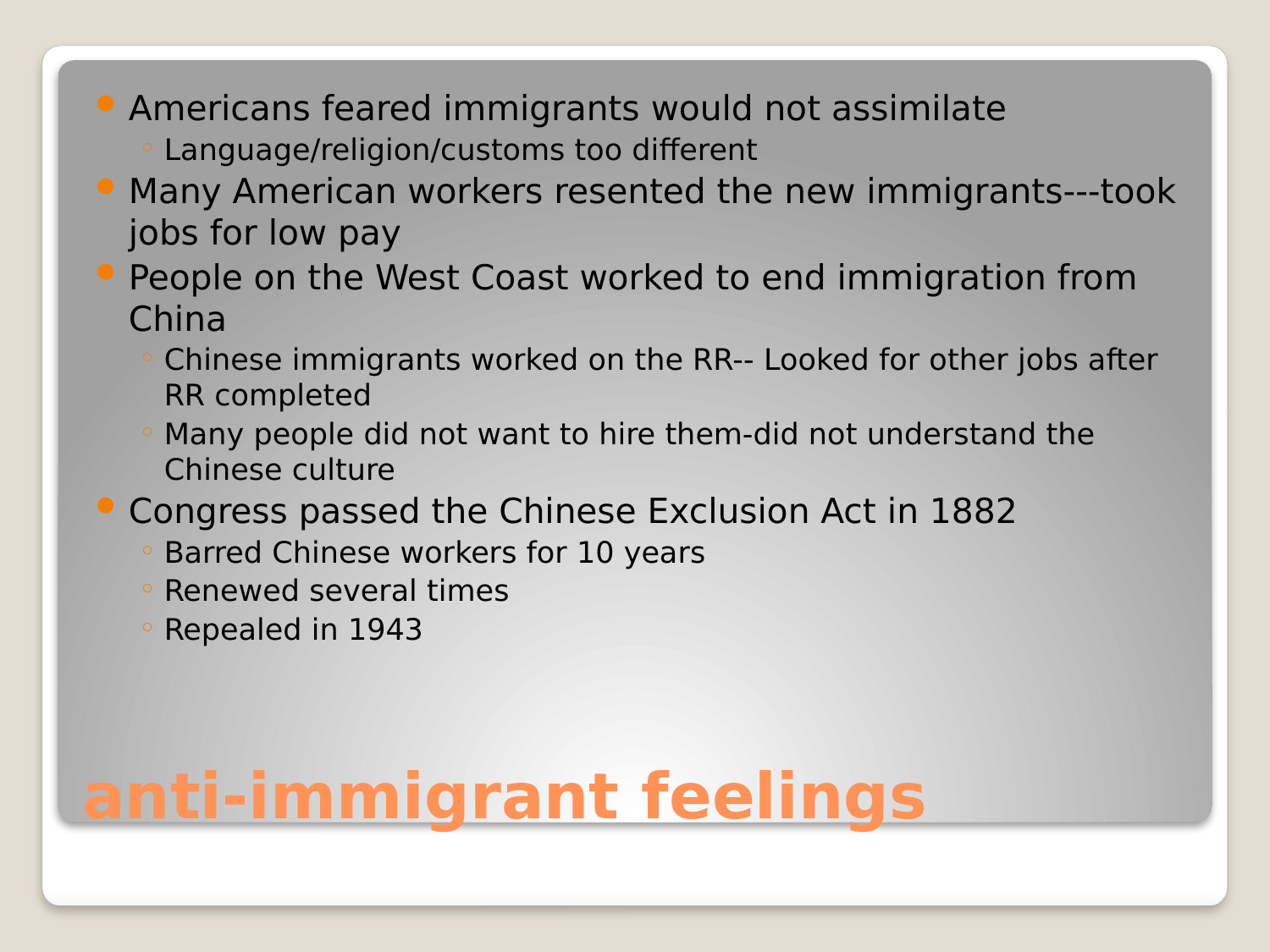

Americans feared immigrants would not assimilate
Language/religion/customs too different
Many American workers resented the new immigrants---took jobs for low pay
People on the West Coast worked to end immigration from China
Chinese immigrants worked on the RR-- Looked for other jobs after RR completed
Many people did not want to hire them-did not understand the Chinese culture
Congress passed the Chinese Exclusion Act in 1882
Barred Chinese workers for 10 years
Renewed several times
Repealed in 1943

# anti-immigrant feelings